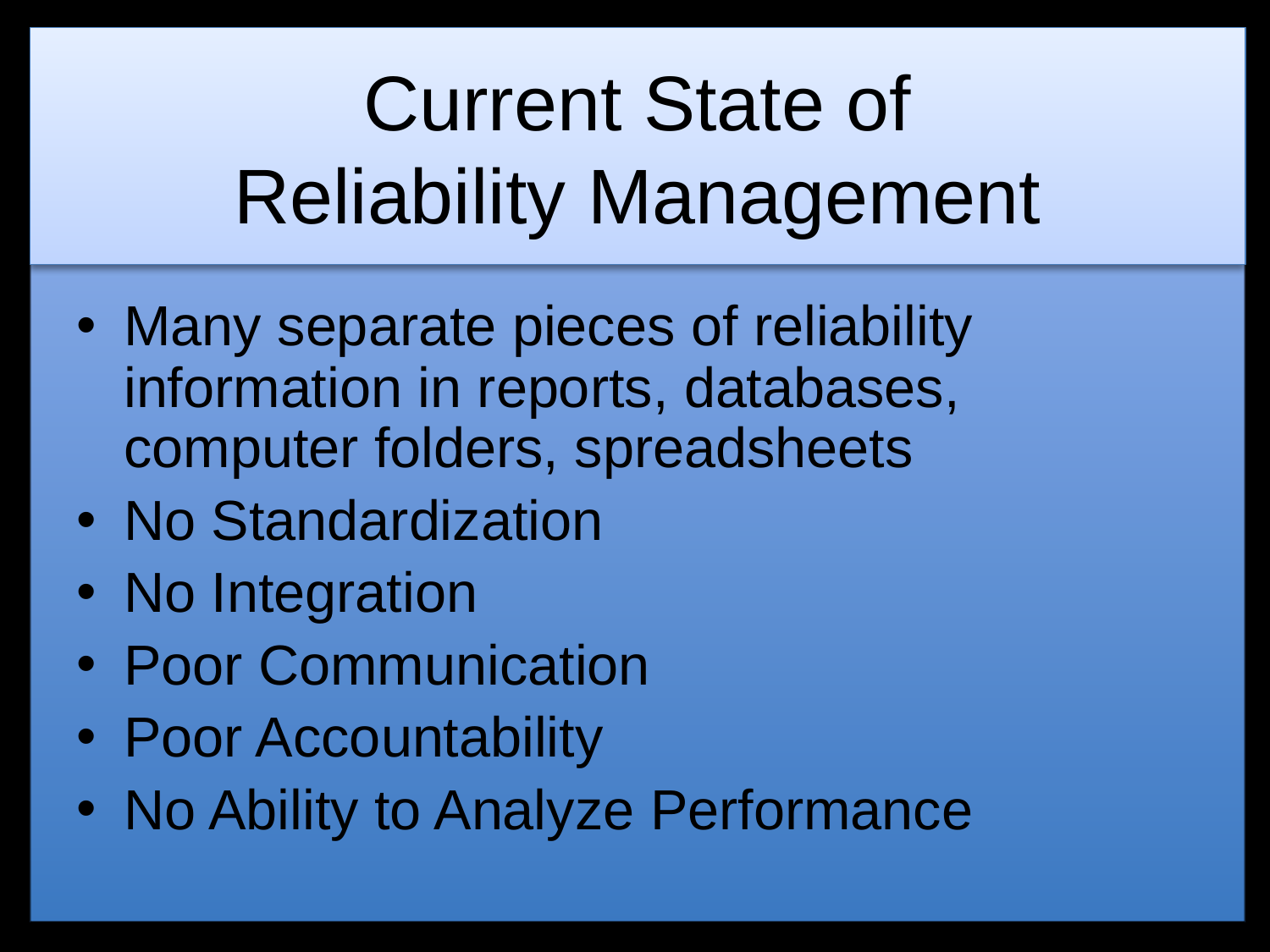

# Current State of Reliability Management
Many separate pieces of reliability information in reports, databases, computer folders, spreadsheets
No Standardization
No Integration
Poor Communication
Poor Accountability
No Ability to Analyze Performance